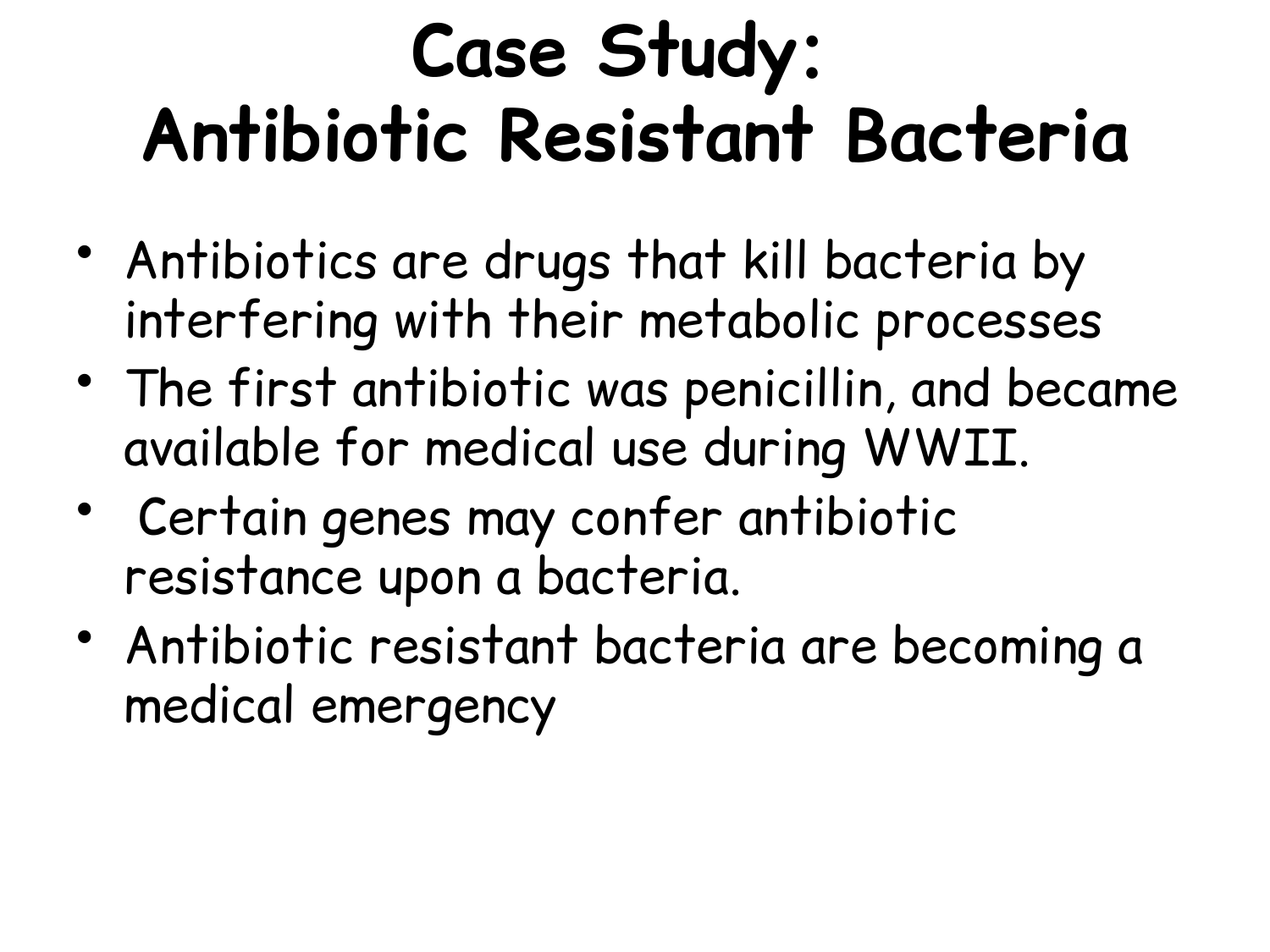

# Case Study: Antibiotic Resistant Bacteria
Antibiotics are drugs that kill bacteria by interfering with their metabolic processes
The first antibiotic was penicillin, and became available for medical use during WWII.
 Certain genes may confer antibiotic resistance upon a bacteria.
Antibiotic resistant bacteria are becoming a medical emergency